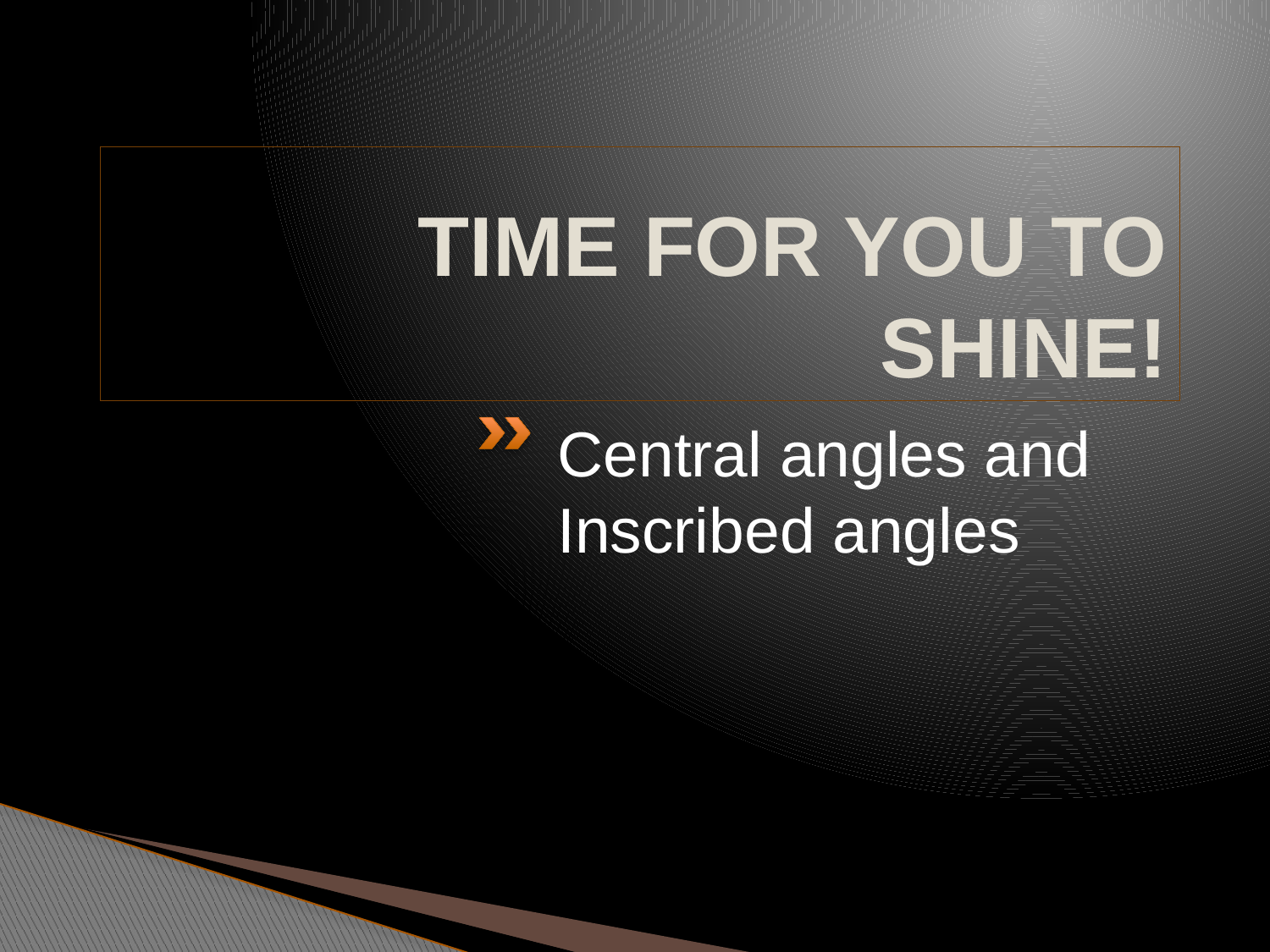

# TIME FOR YOU TO SHINE!
Central angles and Inscribed angles